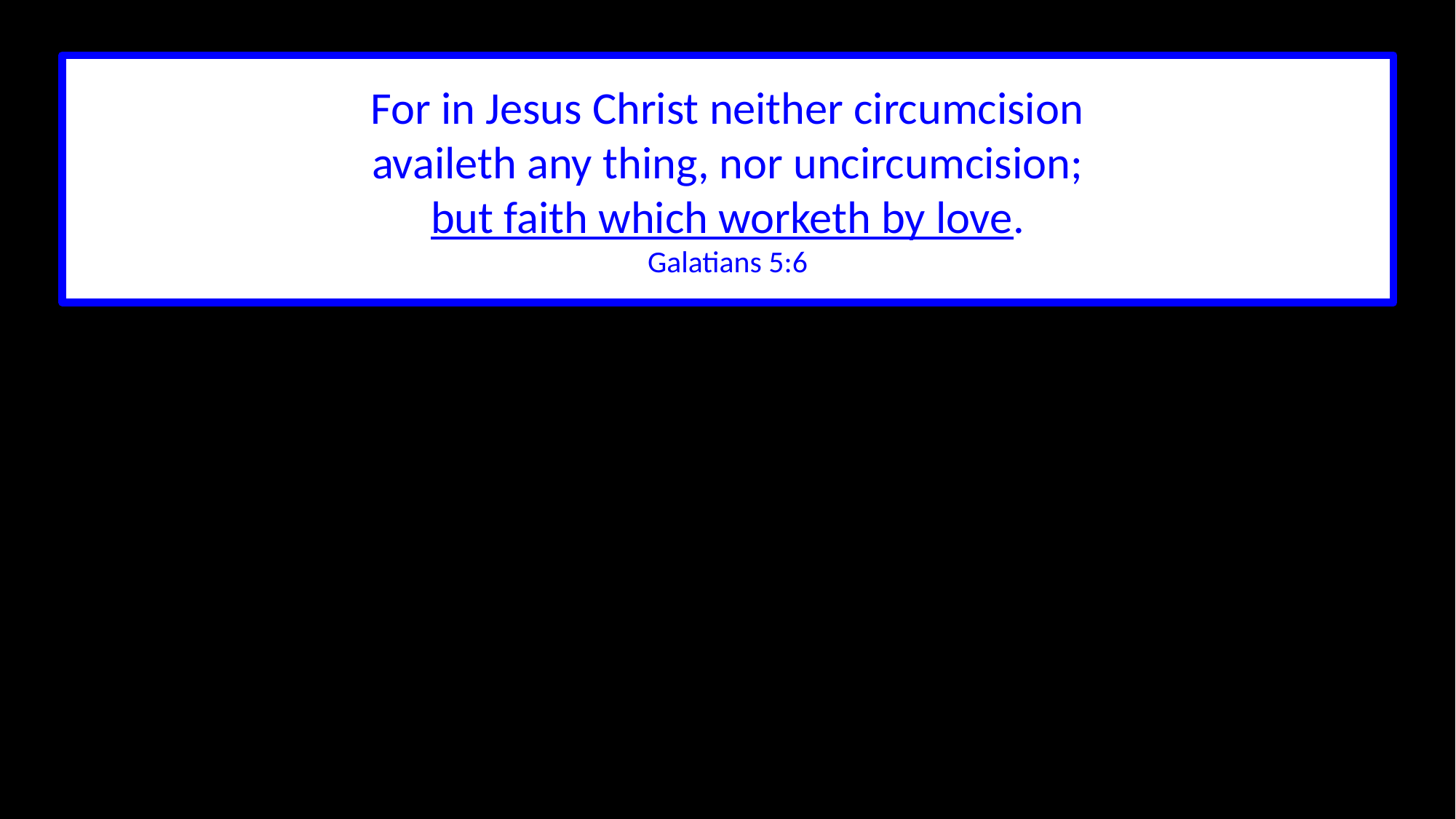

For in Jesus Christ neither circumcision
availeth any thing, nor uncircumcision;
but faith which worketh by love.
Galatians 5:6